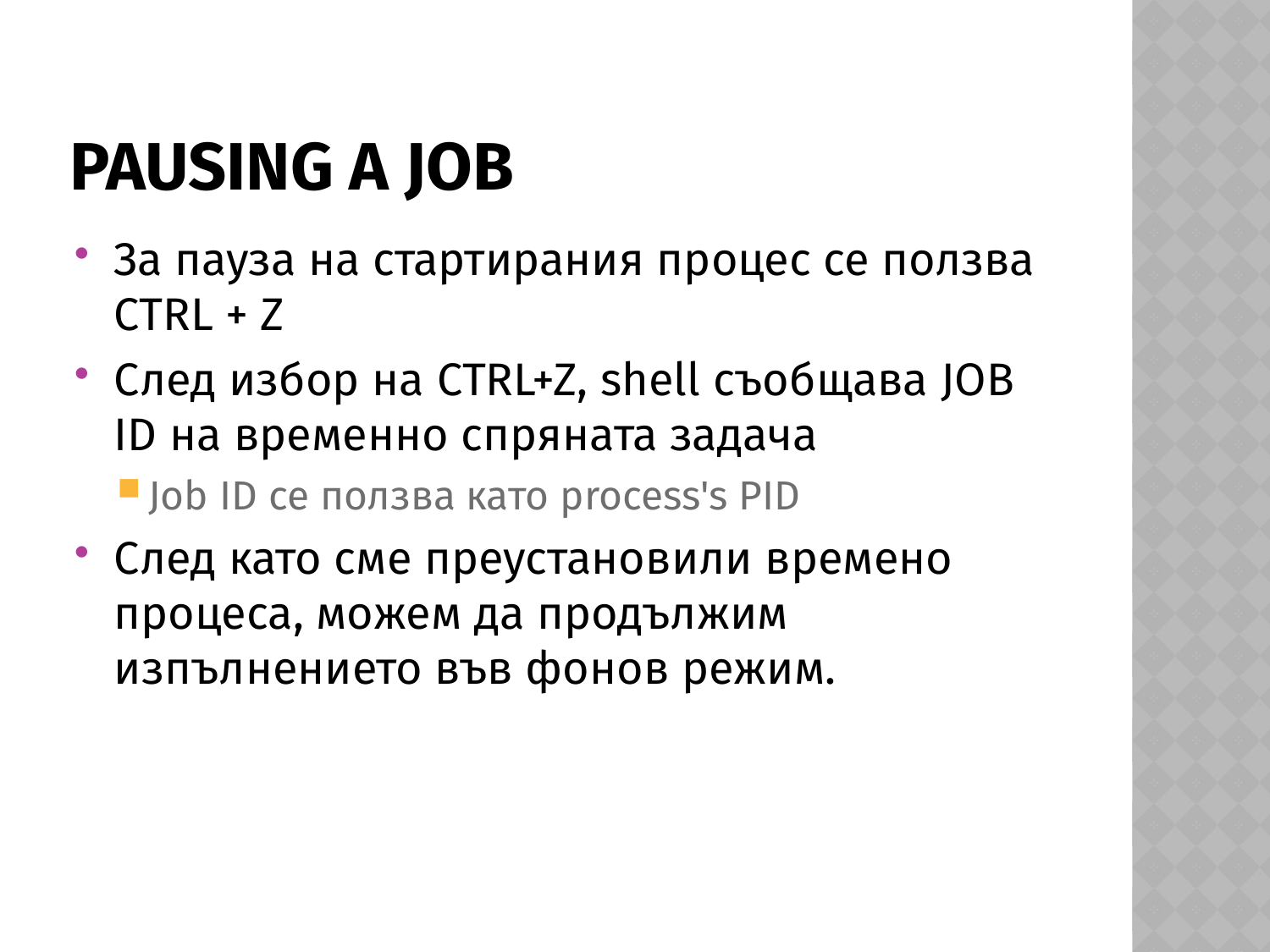

# Pausing a Job
За пауза на стартирания процес се ползва CTRL + Z
След избор на CTRL+Z, shell съобщава JOB ID на временно спряната задача
Job ID се ползва като process's PID
След като сме преустановили времено процеса, можем да продължим изпълнението във фонов режим.